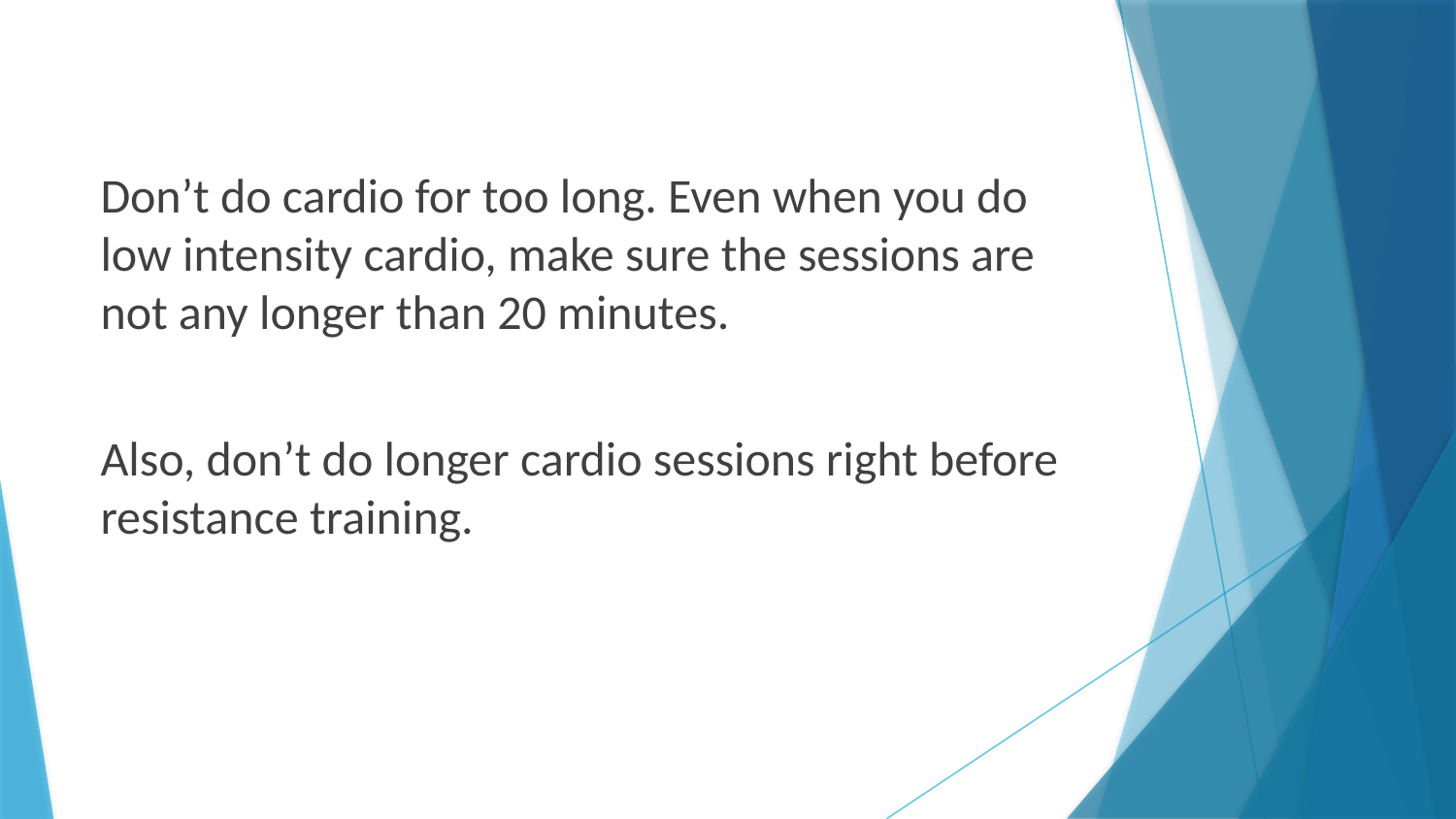

Don’t do cardio for too long. Even when you do low intensity cardio, make sure the sessions are not any longer than 20 minutes.

Also, don’t do longer cardio sessions right before resistance training.